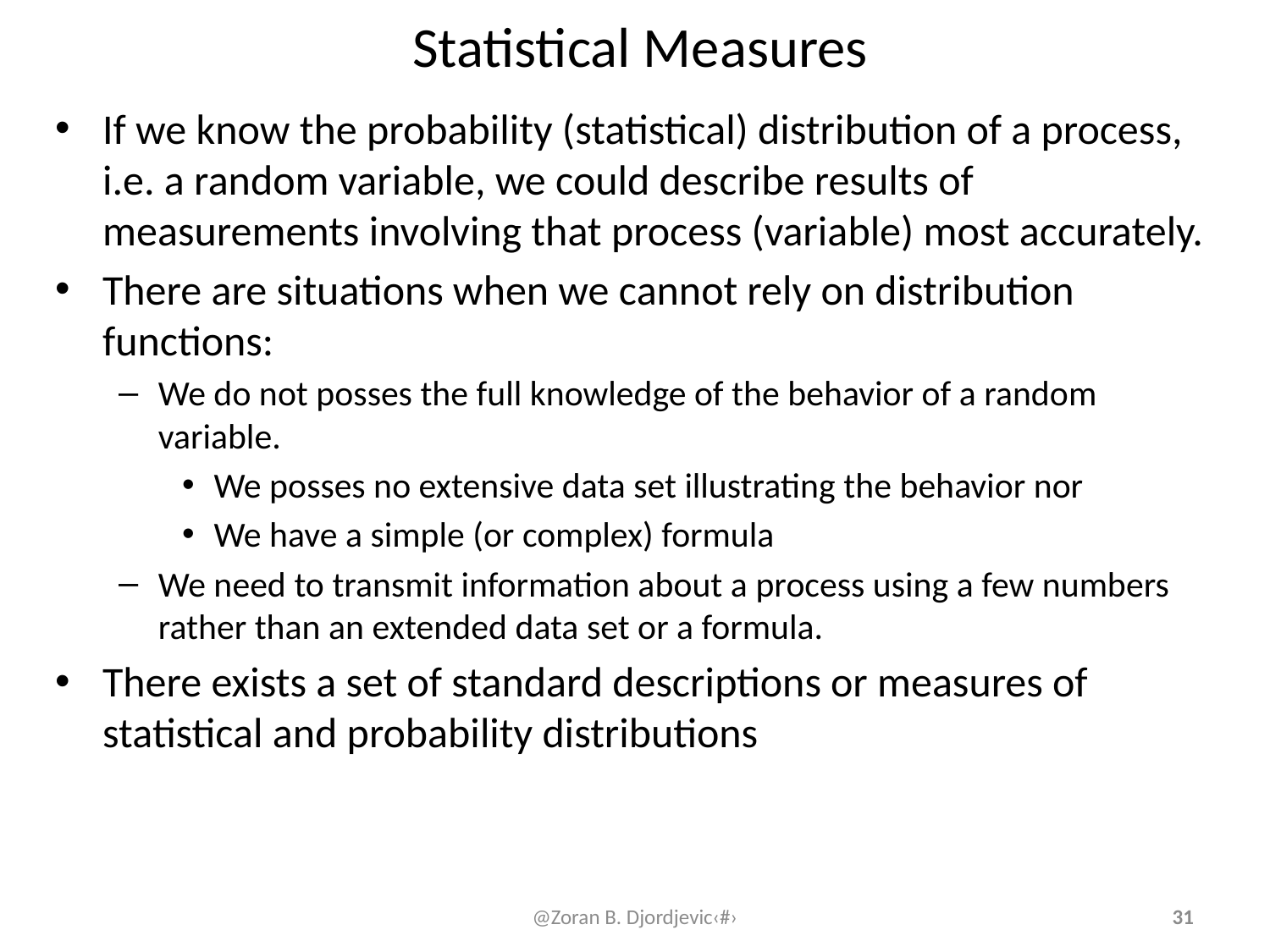

# Statistical Measures
If we know the probability (statistical) distribution of a process, i.e. a random variable, we could describe results of measurements involving that process (variable) most accurately.
There are situations when we cannot rely on distribution functions:
We do not posses the full knowledge of the behavior of a random variable.
We posses no extensive data set illustrating the behavior nor
We have a simple (or complex) formula
We need to transmit information about a process using a few numbers rather than an extended data set or a formula.
There exists a set of standard descriptions or measures of statistical and probability distributions
@Zoran B. Djordjevic‹#›
31